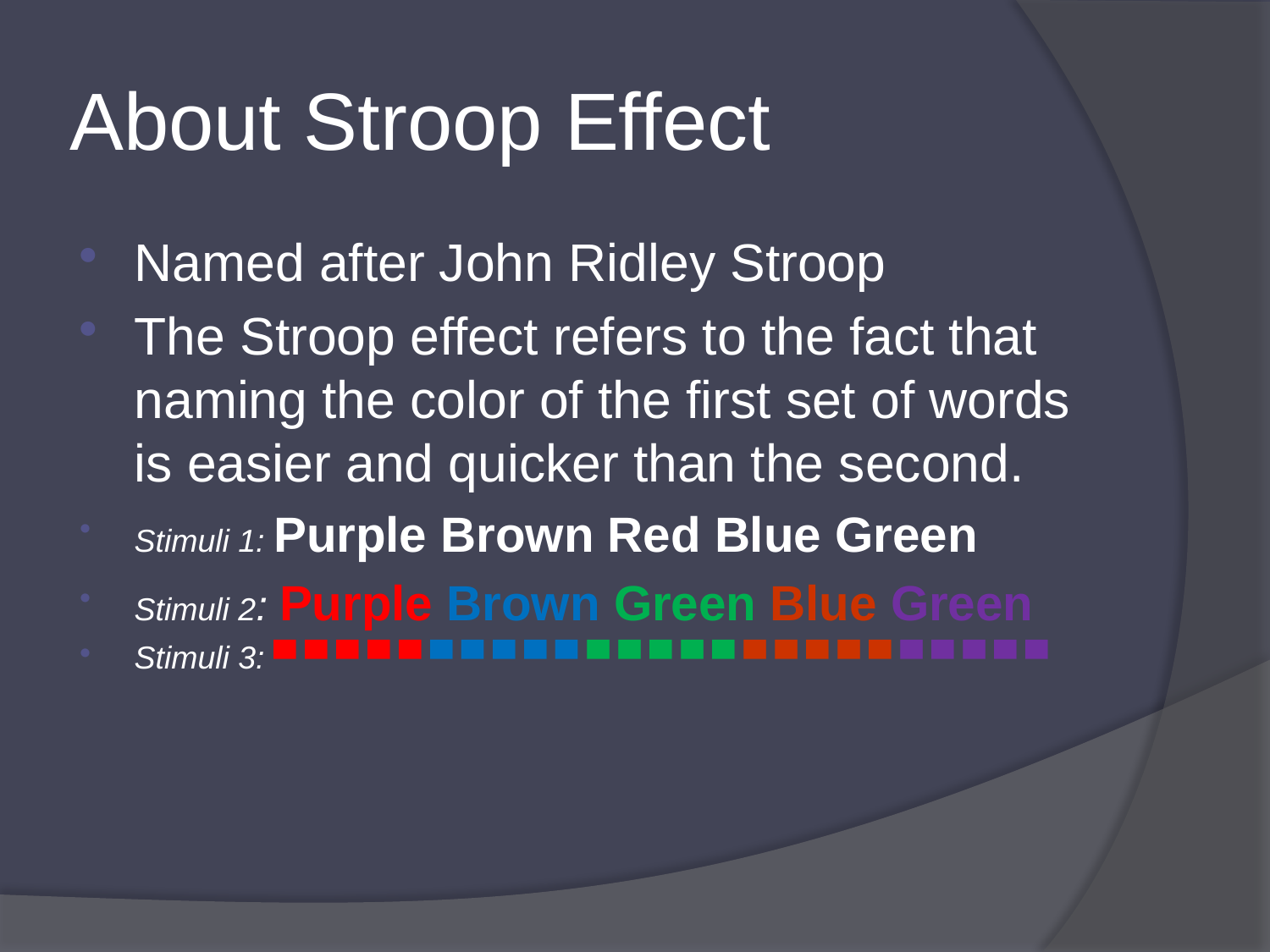

# About Stroop Effect
Named after John Ridley Stroop
The Stroop effect refers to the fact that naming the color of the first set of words is easier and quicker than the second.
Stimuli 1: Purple Brown Red Blue Green
Stimuli 2: Purple Brown Green Blue Green
Stimuli 3: ▀ ▀ ▀ ▀ ▀ ▀ ▀ ▀ ▀ ▀ ▀ ▀ ▀ ▀ ▀ ▀ ▀ ▀ ▀ ▀ ▀ ▀ ▀ ▀ ▀